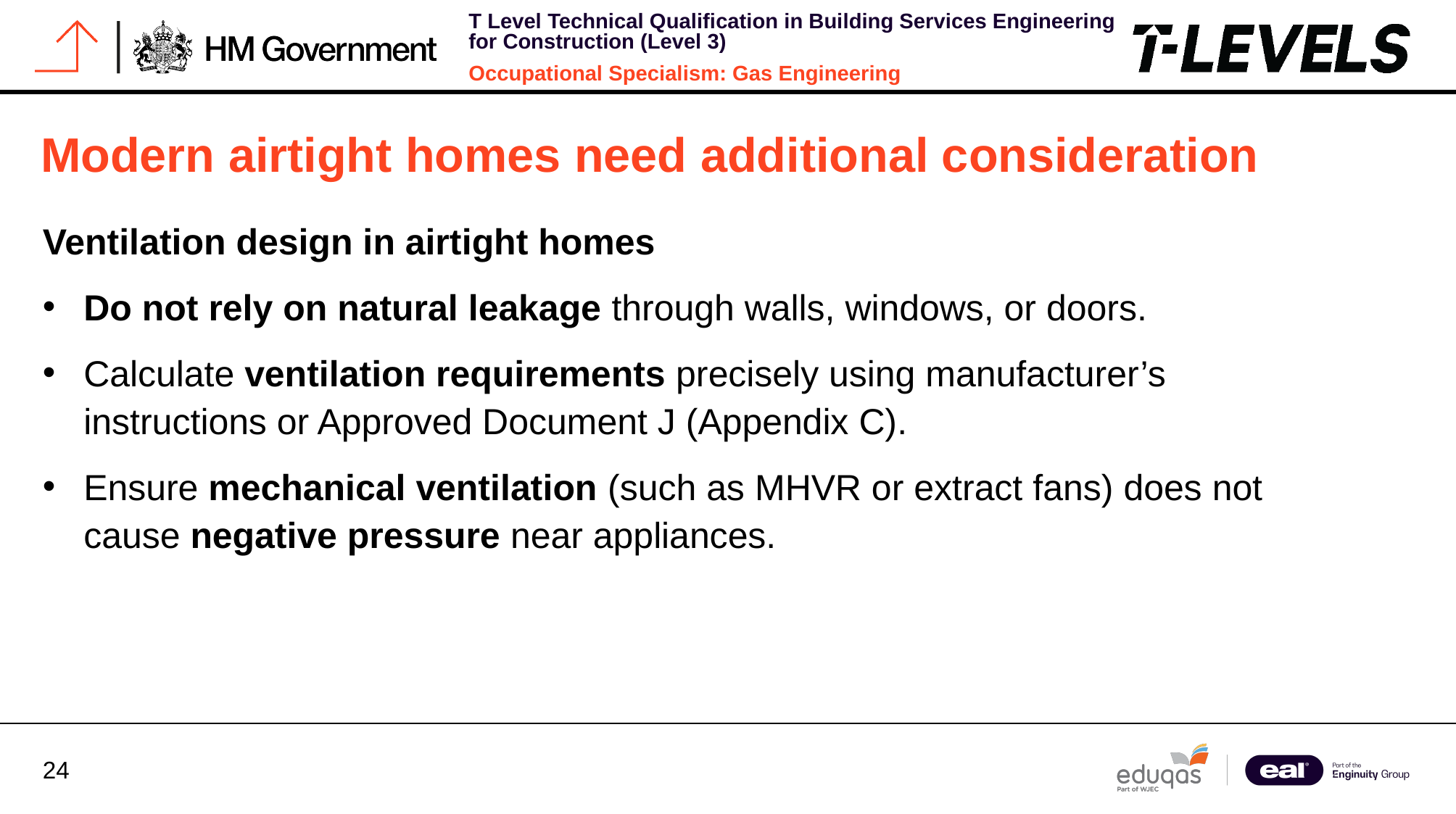

# Modern airtight homes need additional consideration
Ventilation design in airtight homes
Do not rely on natural leakage through walls, windows, or doors.
Calculate ventilation requirements precisely using manufacturer’s instructions or Approved Document J (Appendix C).
Ensure mechanical ventilation (such as MHVR or extract fans) does not cause negative pressure near appliances.